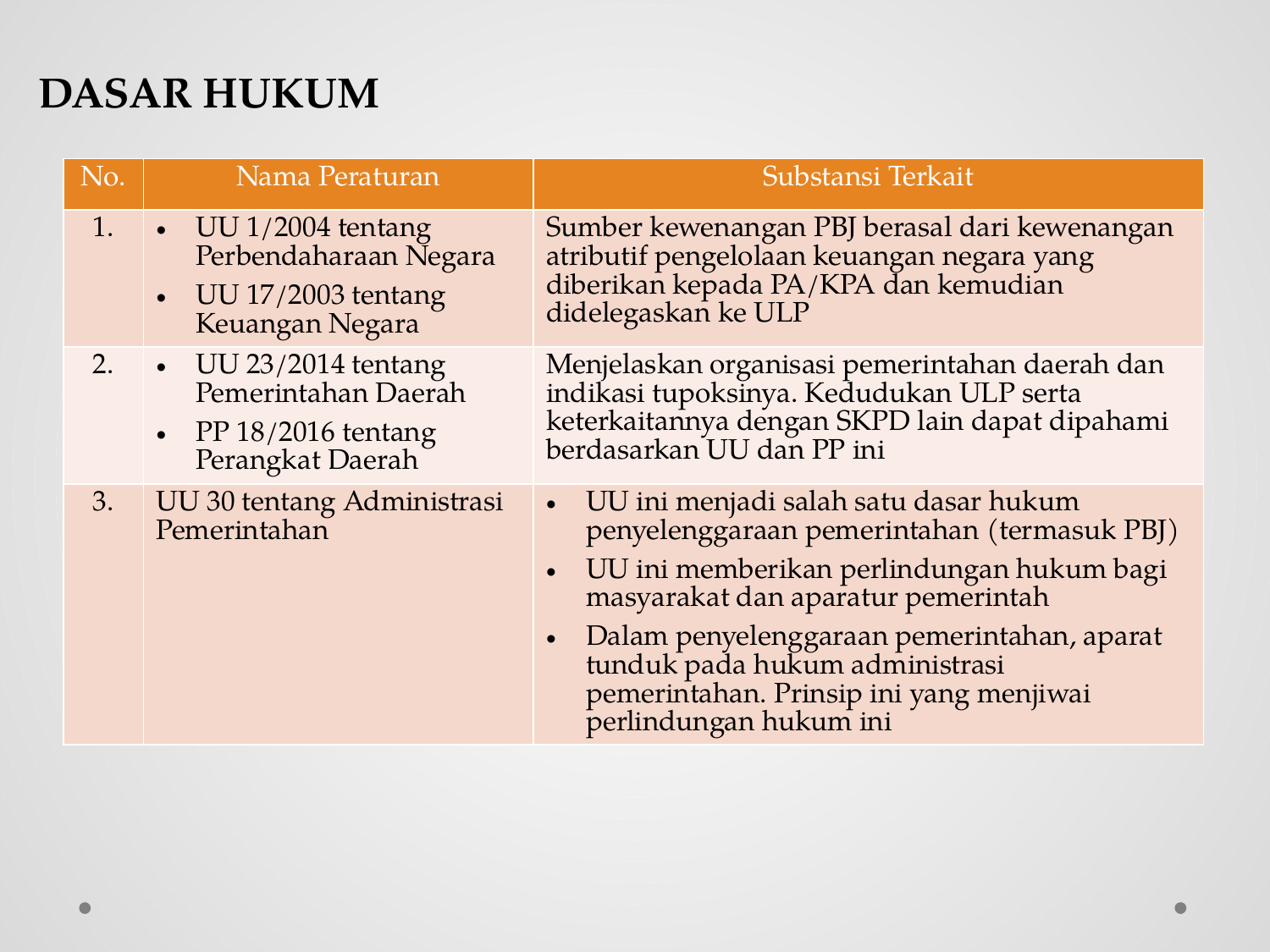

DASAR HUKUM
| No. | Nama Peraturan | Substansi Terkait |
| --- | --- | --- |
| 1. | UU 1/2004 tentang Perbendaharaan Negara UU 17/2003 tentang Keuangan Negara | Sumber kewenangan PBJ berasal dari kewenangan atributif pengelolaan keuangan negara yang diberikan kepada PA/KPA dan kemudian didelegaskan ke ULP |
| 2. | UU 23/2014 tentang Pemerintahan Daerah PP 18/2016 tentang Perangkat Daerah | Menjelaskan organisasi pemerintahan daerah dan indikasi tupoksinya. Kedudukan ULP serta keterkaitannya dengan SKPD lain dapat dipahami berdasarkan UU dan PP ini |
| 3. | UU 30 tentang Administrasi Pemerintahan | UU ini menjadi salah satu dasar hukum penyelenggaraan pemerintahan (termasuk PBJ) UU ini memberikan perlindungan hukum bagi masyarakat dan aparatur pemerintah Dalam penyelenggaraan pemerintahan, aparat tunduk pada hukum administrasi pemerintahan. Prinsip ini yang menjiwai perlindungan hukum ini |